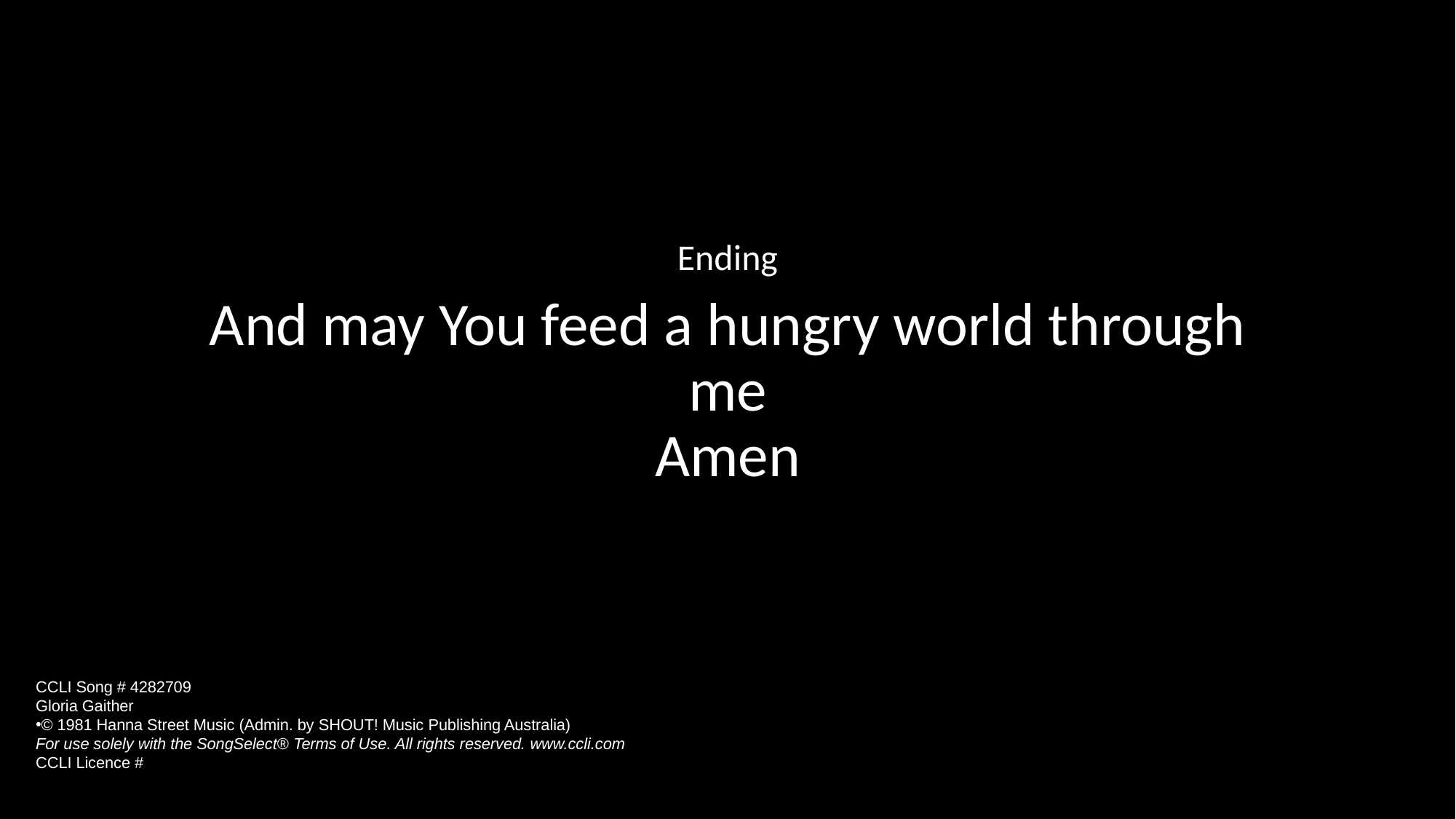

Ending
And may You feed a hungry world through me
Amen

CCLI Song # 4282709
Gloria Gaither
© 1981 Hanna Street Music (Admin. by SHOUT! Music Publishing Australia)
For use solely with the SongSelect® Terms of Use. All rights reserved. www.ccli.com
CCLI Licence #